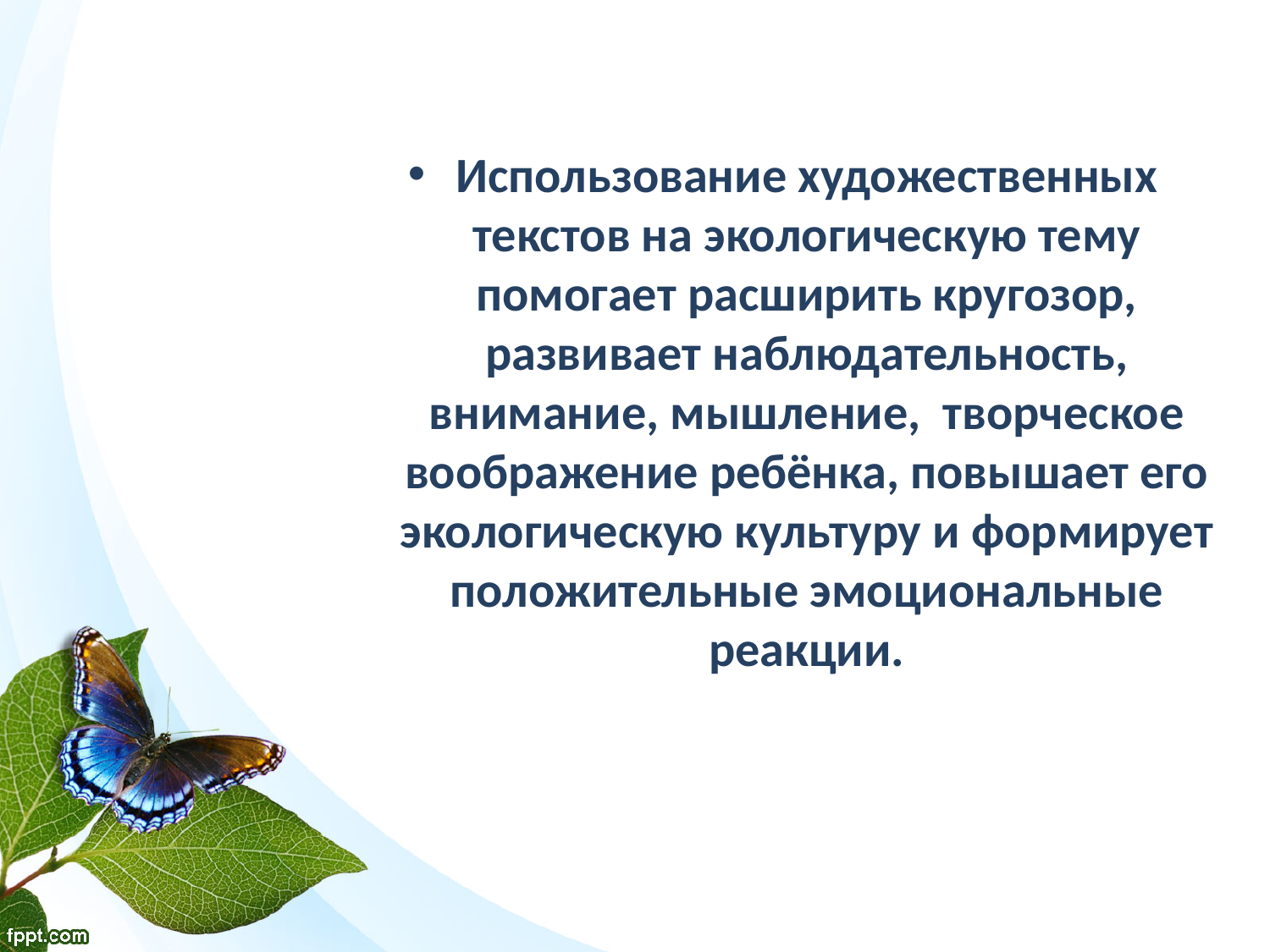

#
Использование художественных текстов на экологическую тему помогает расширить кругозор, развивает наблюдательность, внимание, мышление,  творческое воображение ребёнка, повышает его экологическую культуру и формирует положительные эмоциональные реакции.